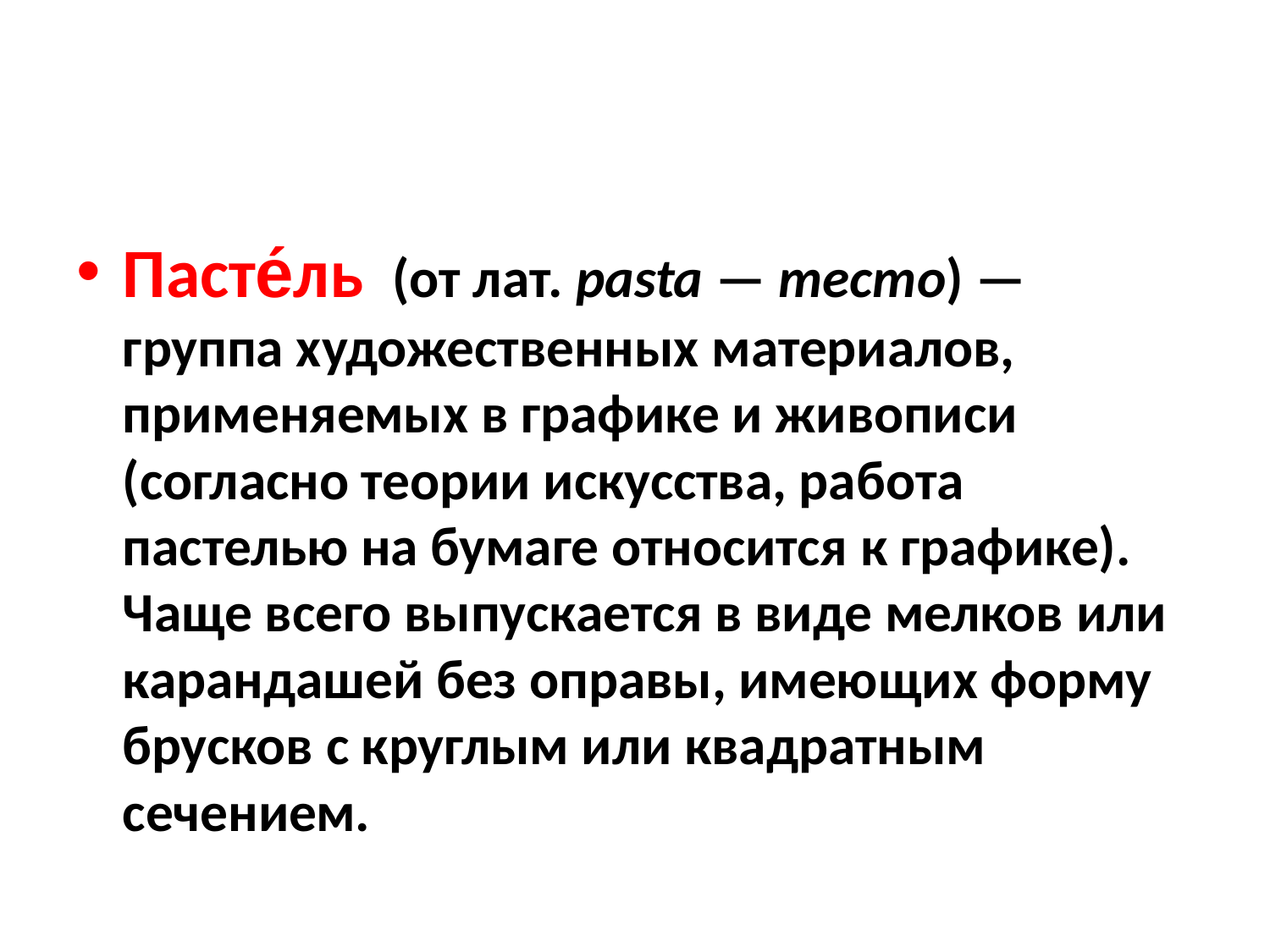

#
Пасте́ль  (от лат. pasta — тесто) — группа художественных материалов, применяемых в графике и живописи (согласно теории искусства, работа пастелью на бумаге относится к графике). Чаще всего выпускается в виде мелков или карандашей без оправы, имеющих форму брусков с круглым или квадратным сечением.